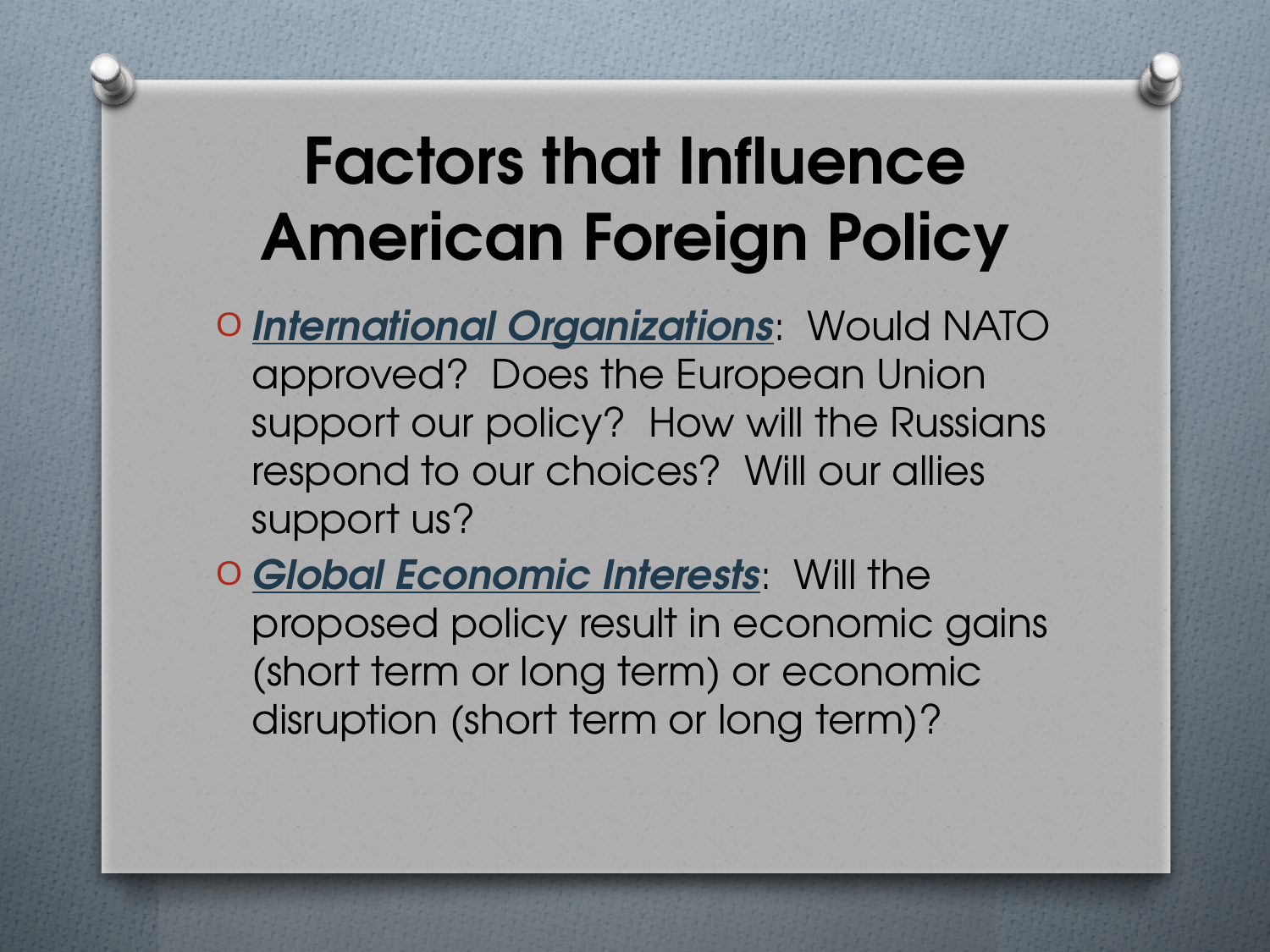

# Factors that Influence American Foreign Policy
International Organizations:  Would NATO approved?  Does the European Union support our policy?  How will the Russians respond to our choices?  Will our allies support us?
Global Economic Interests:  Will the proposed policy result in economic gains (short term or long term) or economic disruption (short term or long term)?